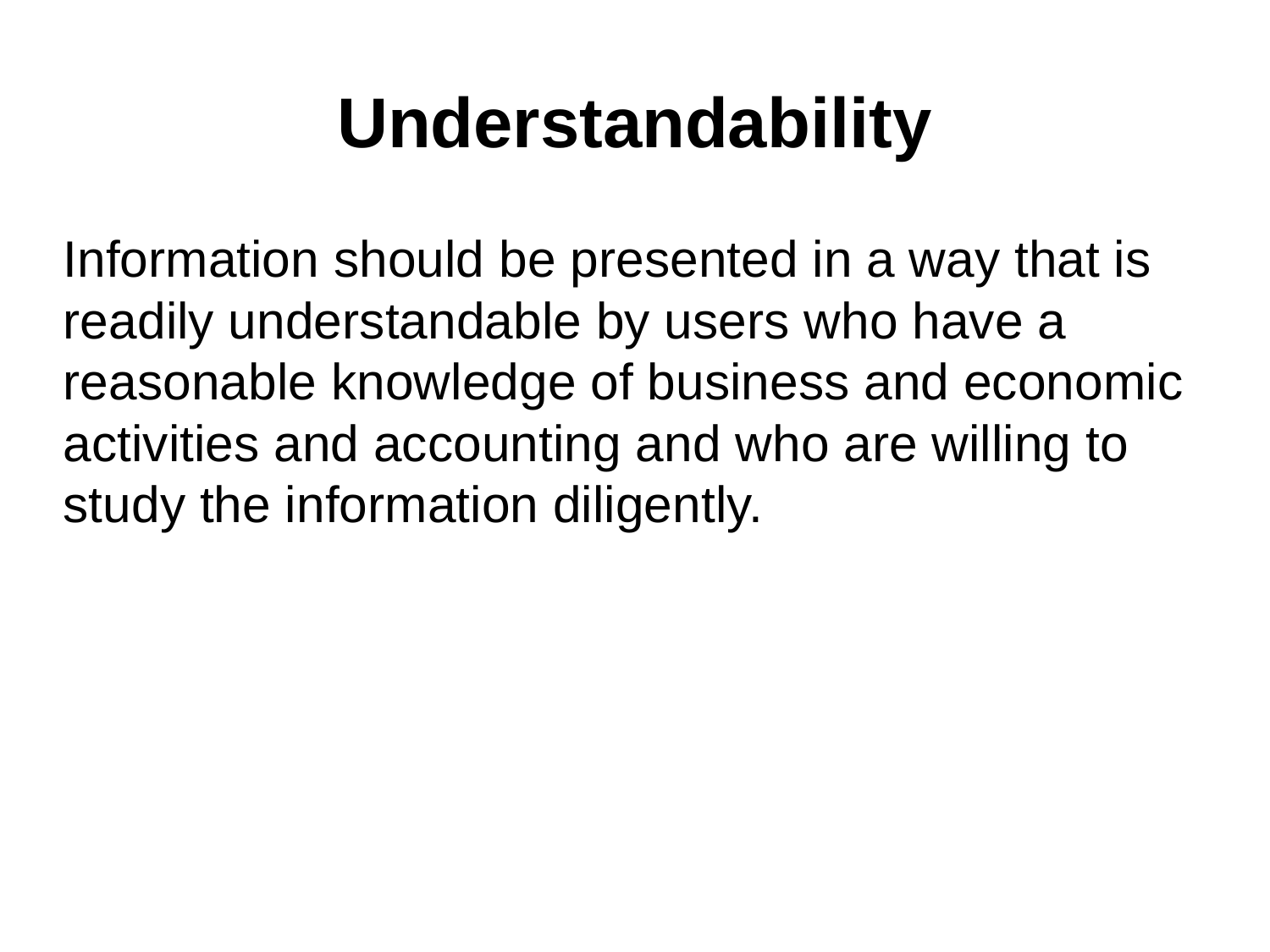

Understandability
Information should be presented in a way that is readily understandable by users who have a reasonable knowledge of business and economic activities and accounting and who are willing to study the information diligently.